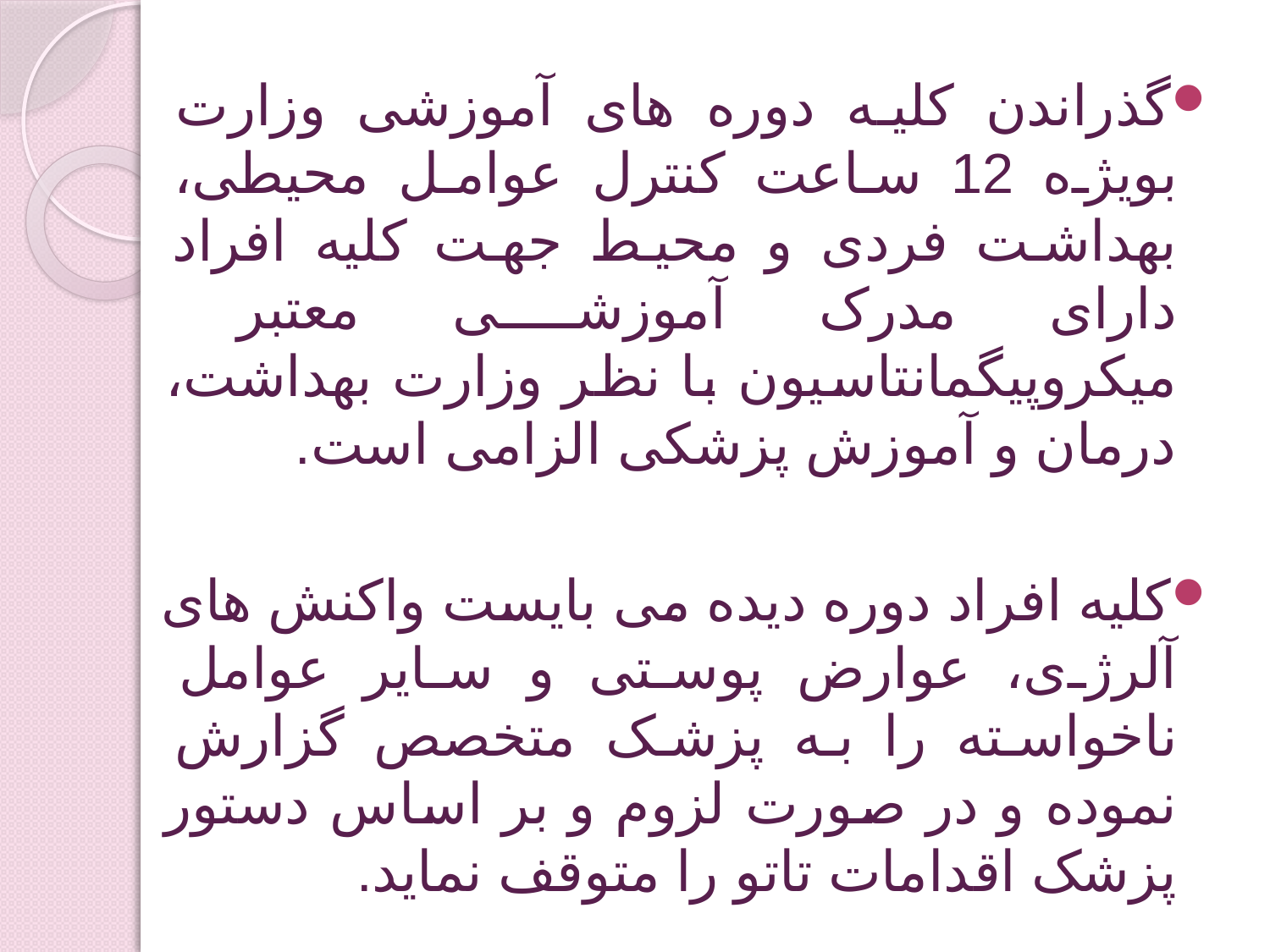

گذراندن کلیه دوره های آموزشی وزارت بویژه 12 ساعت کنترل عوامل محیطی، بهداشت فردی و محیط جهت کلیه افراد دارای مدرک آموزشی معتبر میکروپیگمانتاسیون با نظر وزارت بهداشت، درمان و آموزش پزشکی الزامی است.

کلیه افراد دوره دیده می بایست واکنش های آلرژی، عوارض پوستی و سایر عوامل ناخواسته را به پزشک متخصص گزارش نموده و در صورت لزوم و بر اساس دستور پزشک اقدامات تاتو را متوقف نماید.